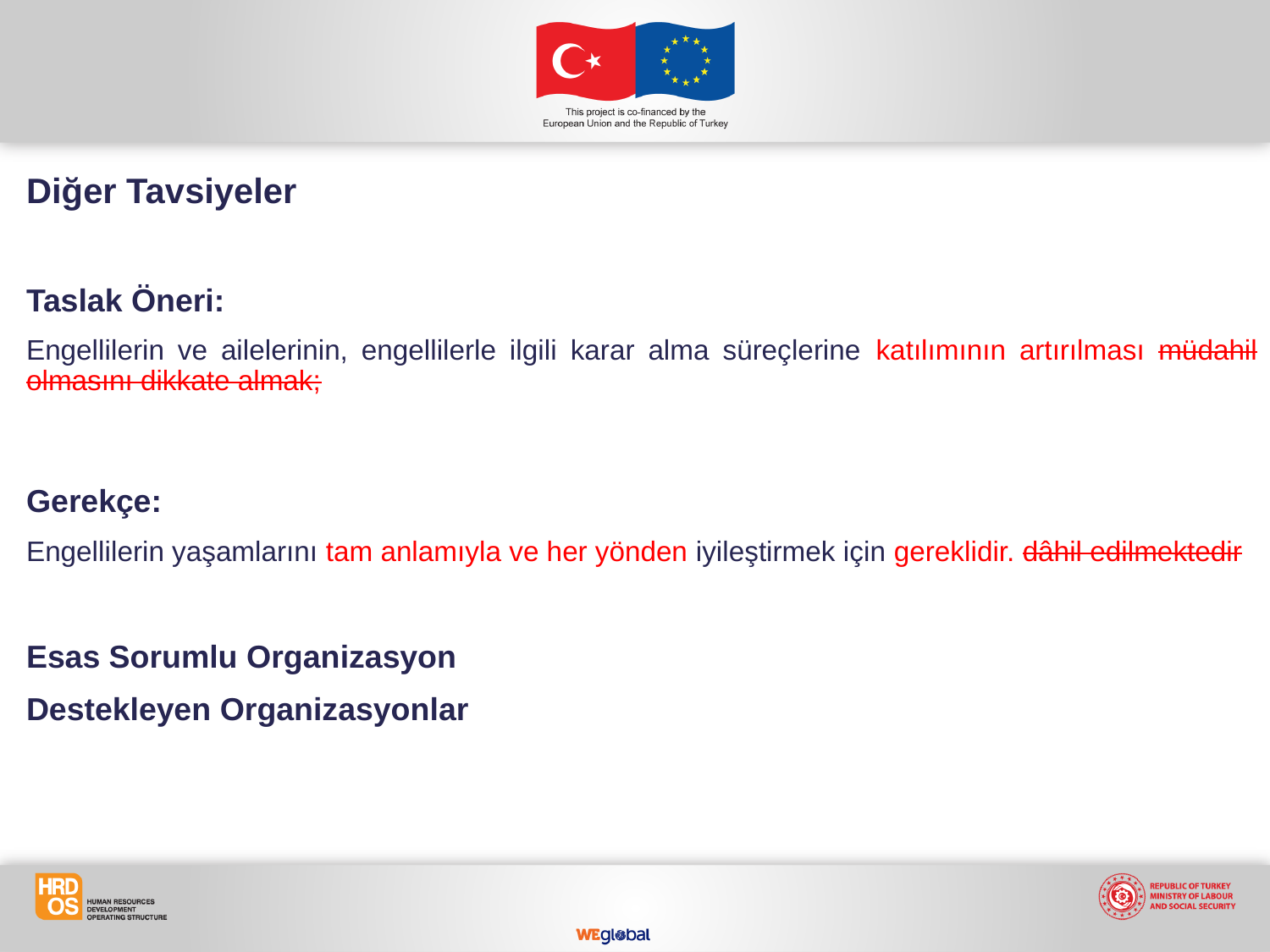

Diğer Tavsiyeler

Taslak Öneri:
Engellilerin ve ailelerinin, engellilerle ilgili karar alma süreçlerine katılımının artırılması müdahil olmasını dikkate almak;

Gerekçe:
Engellilerin yaşamlarını tam anlamıyla ve her yönden iyileştirmek için gereklidir. dâhil edilmektedir

Esas Sorumlu Organizasyon
Destekleyen Organizasyonlar